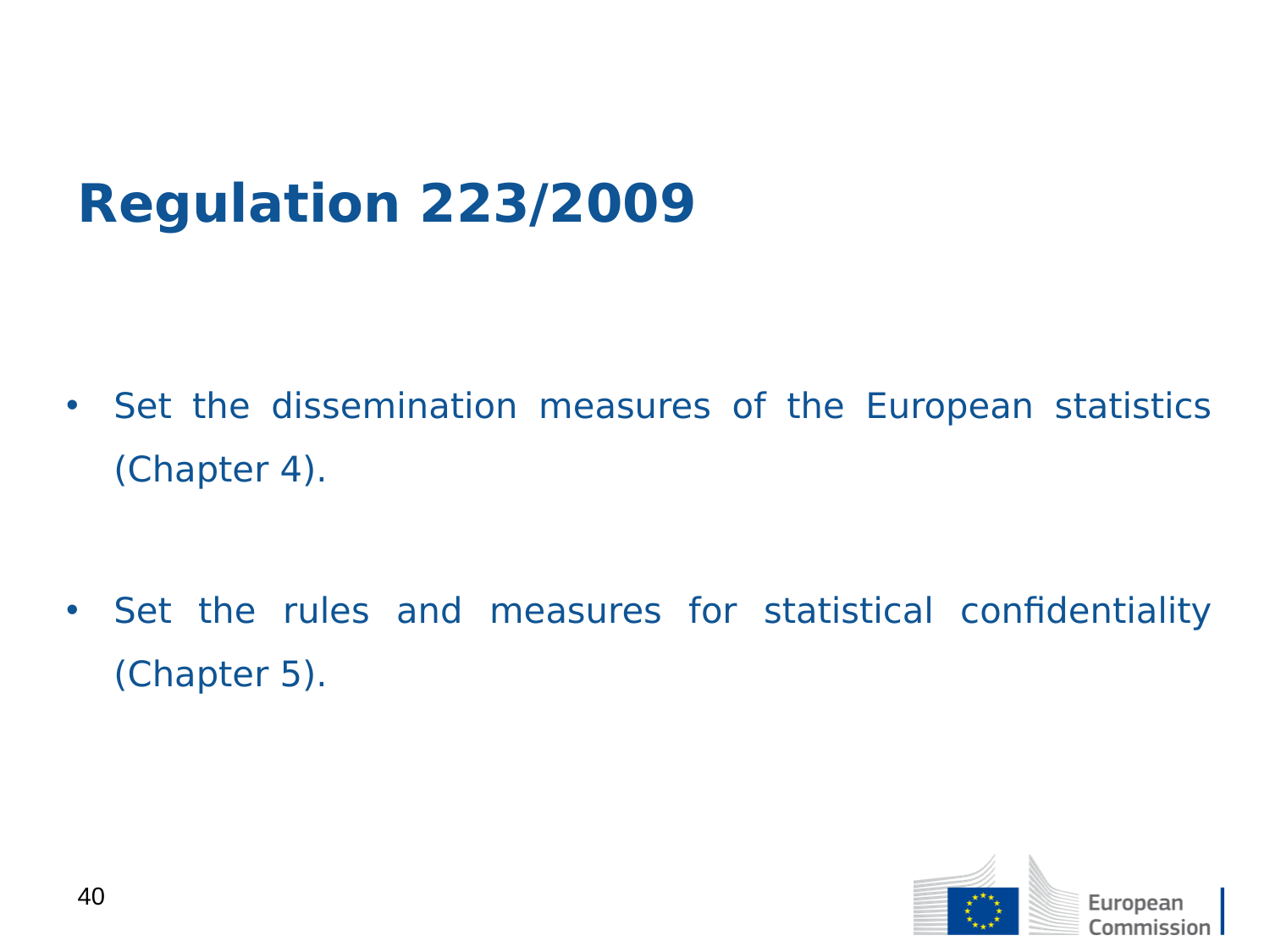

# Regulation 223/2009
Set the dissemination measures of the European statistics (Chapter 4).

Set the rules and measures for statistical confidentiality (Chapter 5).

40